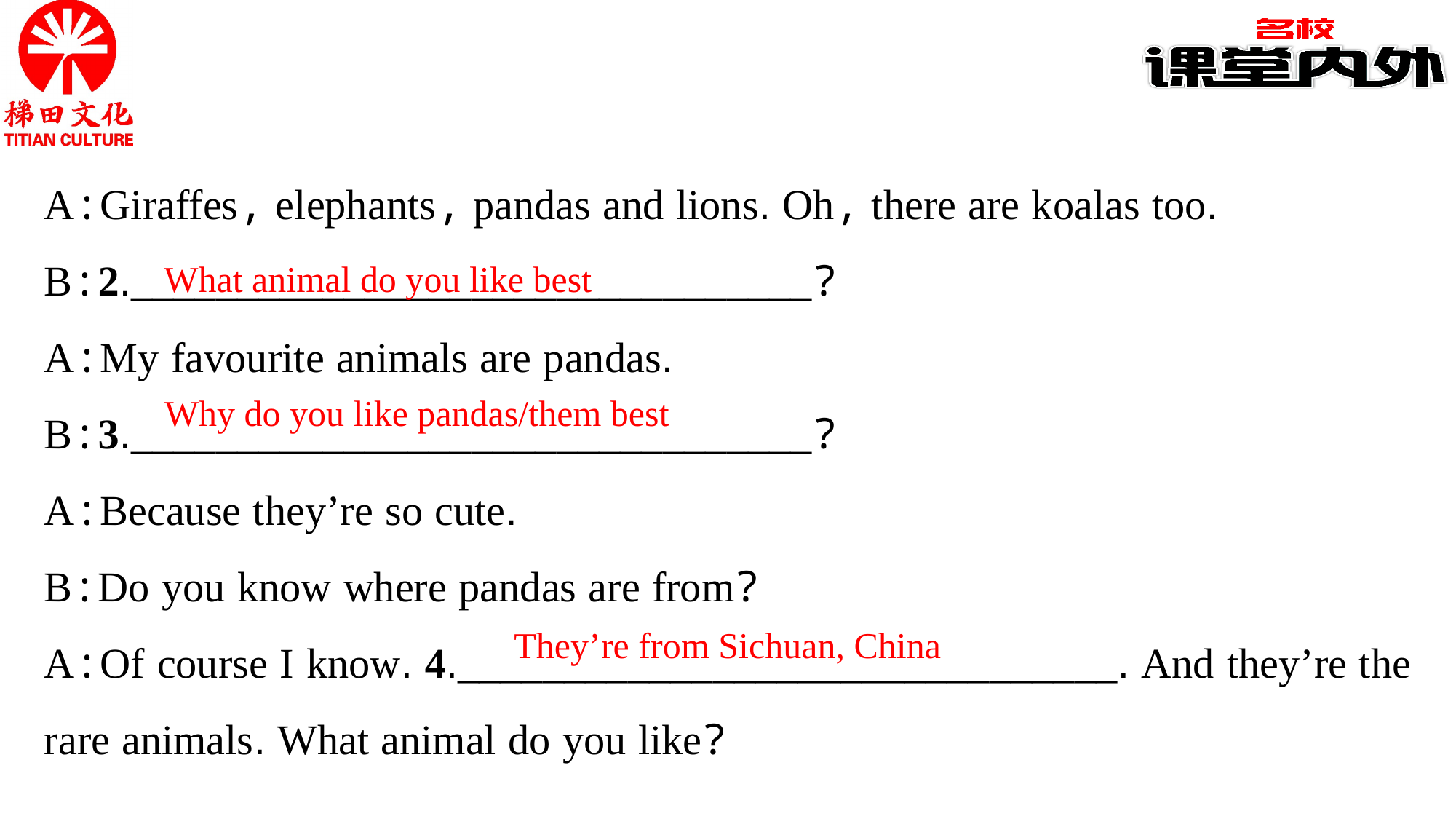

A:Giraffes, elephants, pandas and lions. Oh, there are koalas too.
B:2.________________________________?
A:My favourite animals are pandas.
B:3.________________________________?
A:Because they’re so cute.
B:Do you know where pandas are from?
A:Of course I know. 4._______________________________. And they’re the rare animals. What animal do you like?
What animal do you like best
Why do you like pandas/them best
They’re from Sichuan, China